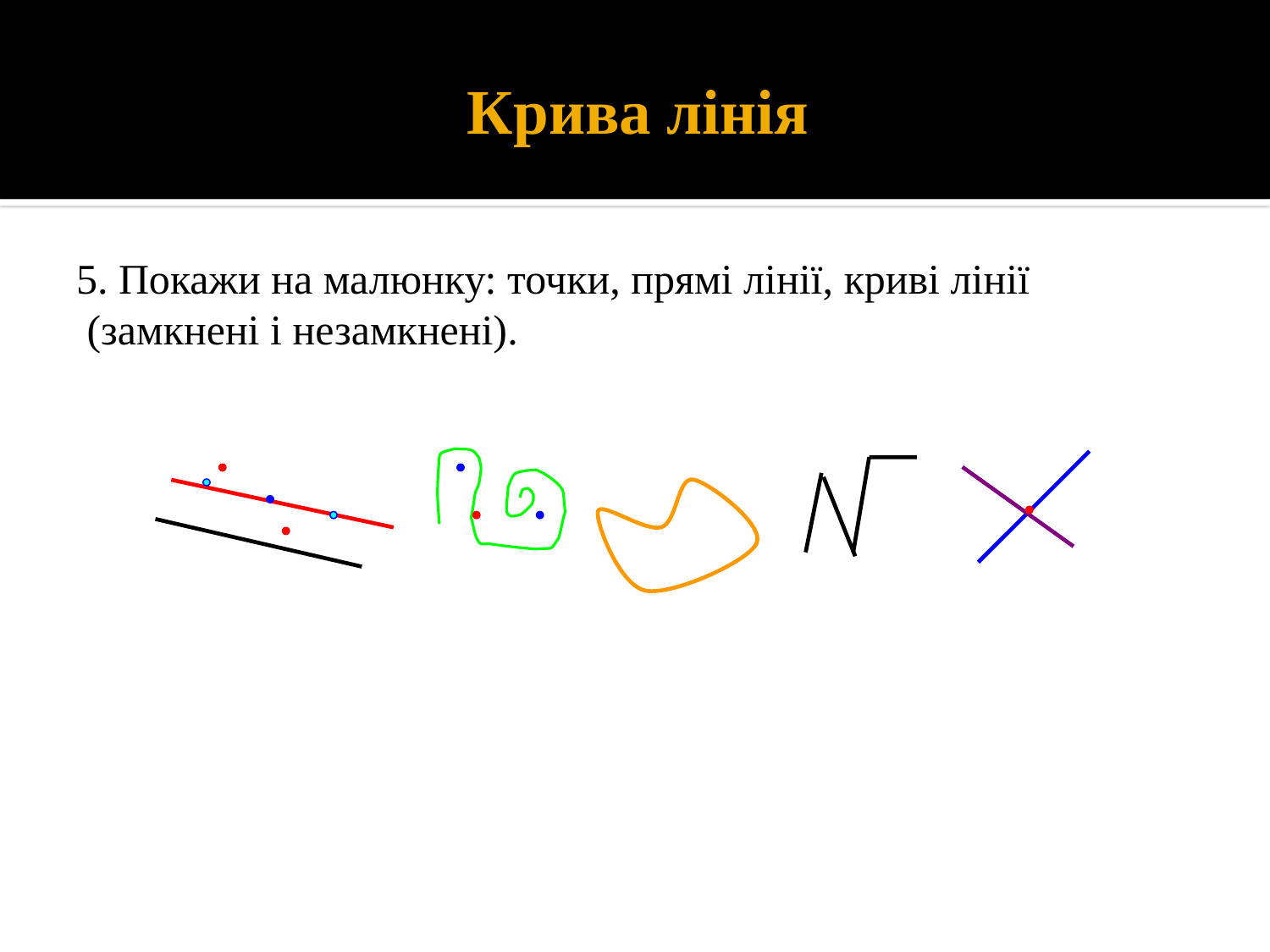

Крива лінія

# 5. Покажи на малюнку: точки, прямі лінії, криві лінії (замкнені і незамкнені).